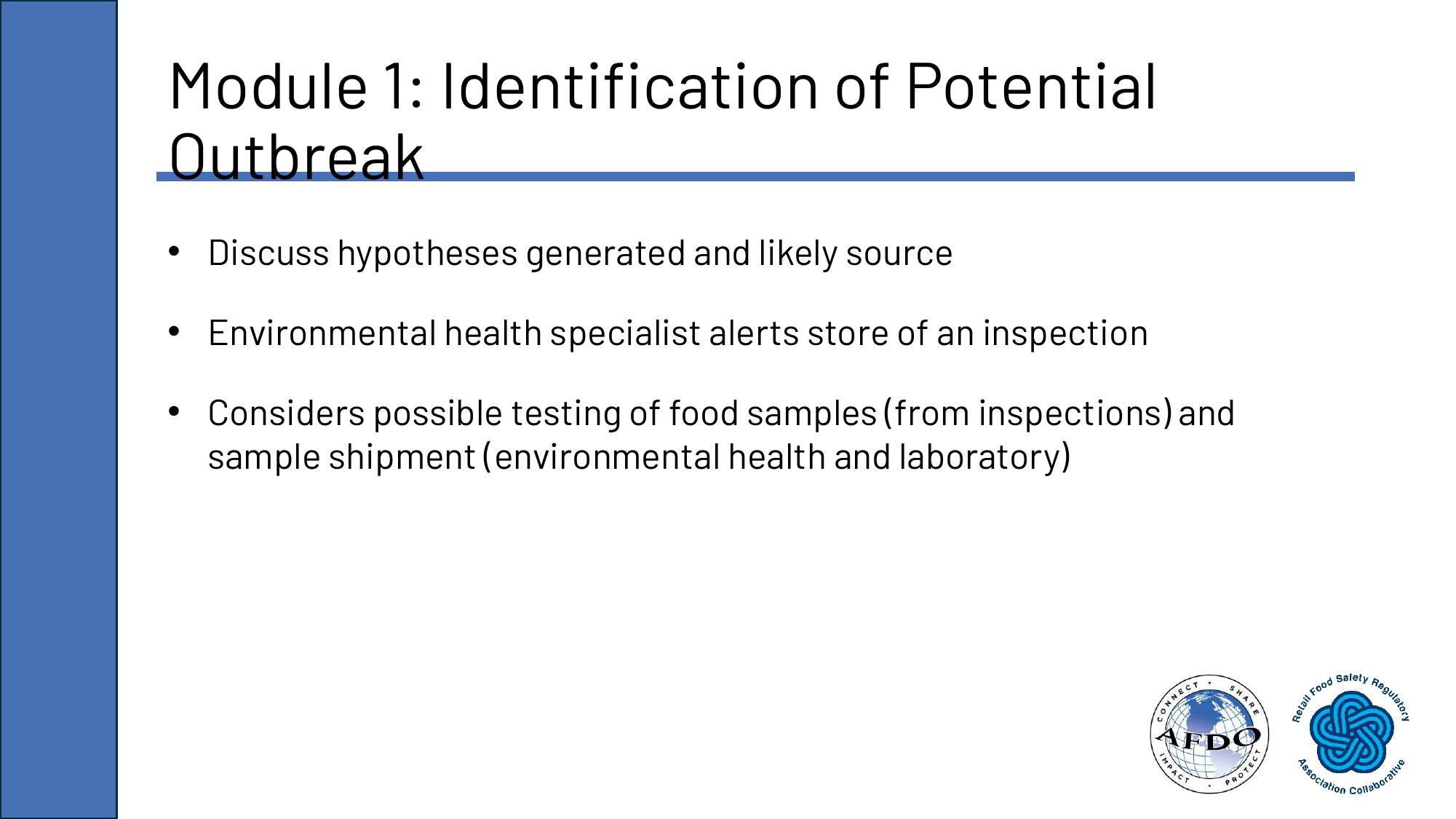

# Module 1: Identification of Potential Outbreak
Discuss hypotheses generated and likely source
Environmental health specialist alerts store of an inspection
Considers possible testing of food samples (from inspections) and sample shipment (environmental health and laboratory)